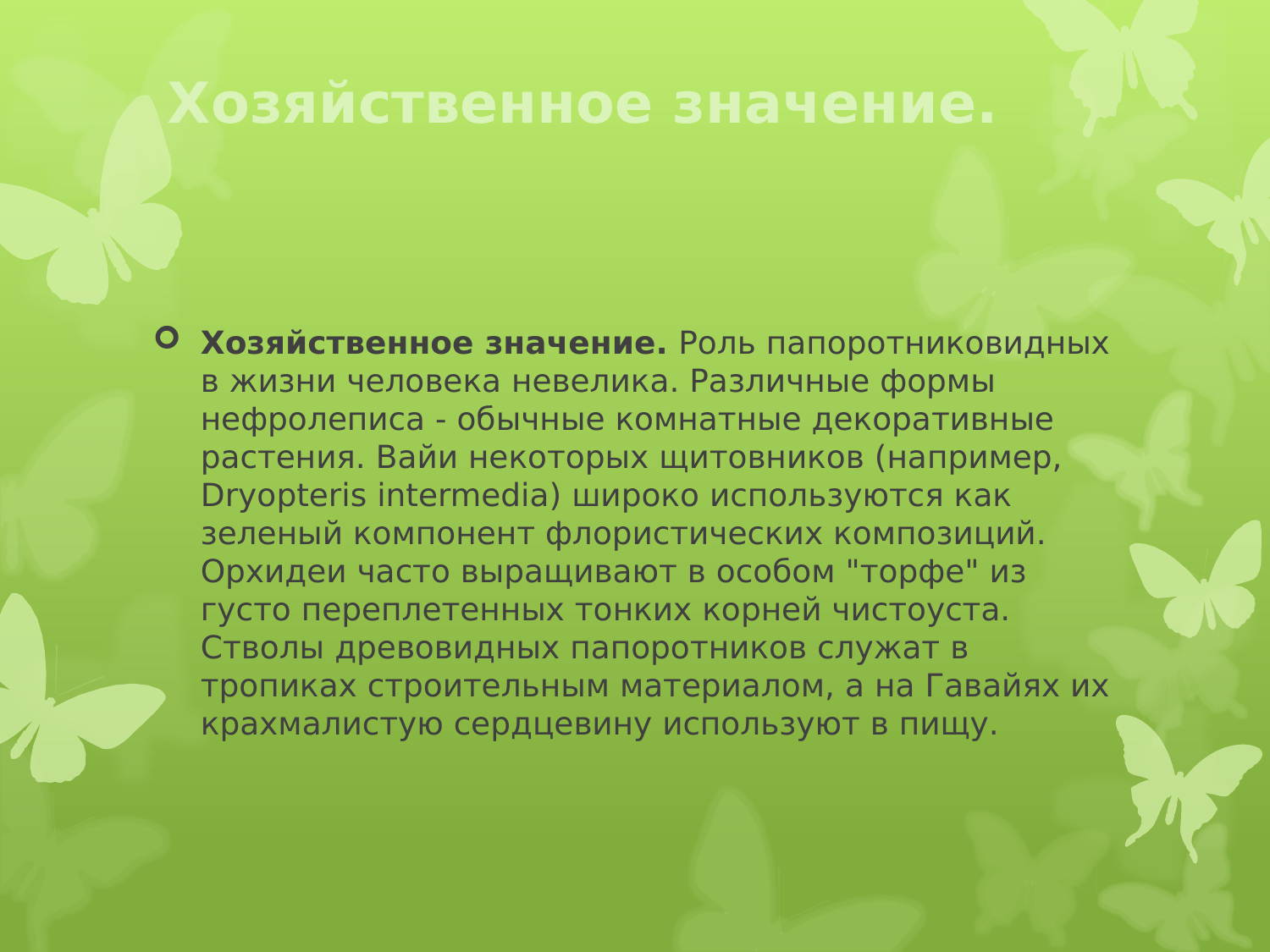

# Хозяйственное значение.
Хозяйственное значение. Роль папоротниковидных в жизни человека невелика. Различные формы нефролеписа - обычные комнатные декоративные растения. Вайи некоторых щитовников (например, Dryopteris intermedia) широко используются как зеленый компонент флористических композиций. Орхидеи часто выращивают в особом "торфе" из густо переплетенных тонких корней чистоуста. Стволы древовидных папоротников служат в тропиках строительным материалом, а на Гавайях их крахмалистую сердцевину используют в пищу.